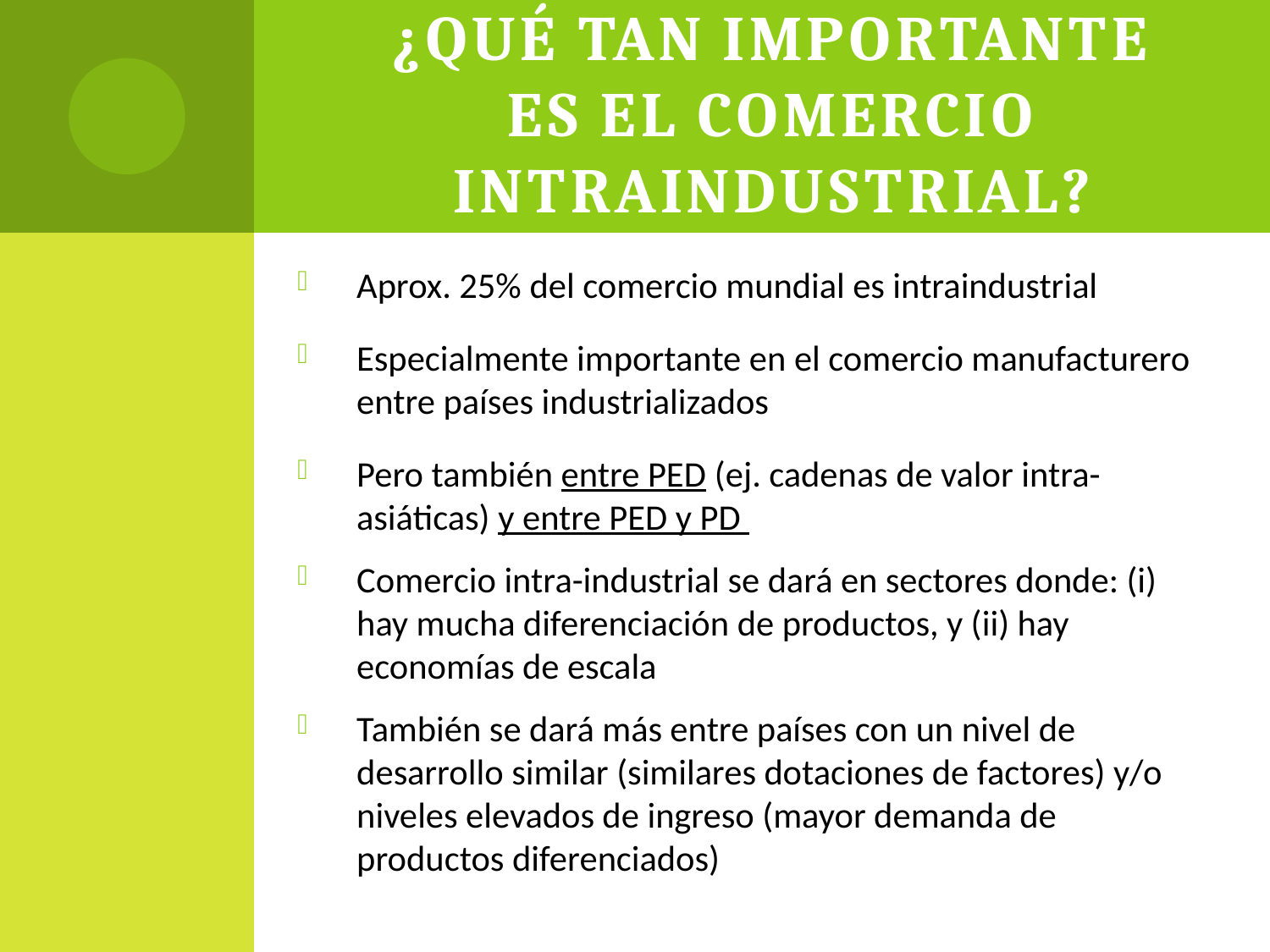

# ¿Qué tan importante es el comercio intraindustrial?
Aprox. 25% del comercio mundial es intraindustrial
Especialmente importante en el comercio manufacturero entre países industrializados
Pero también entre PED (ej. cadenas de valor intra-asiáticas) y entre PED y PD
Comercio intra-industrial se dará en sectores donde: (i) hay mucha diferenciación de productos, y (ii) hay economías de escala
También se dará más entre países con un nivel de desarrollo similar (similares dotaciones de factores) y/o  niveles elevados de ingreso (mayor demanda de productos diferenciados)